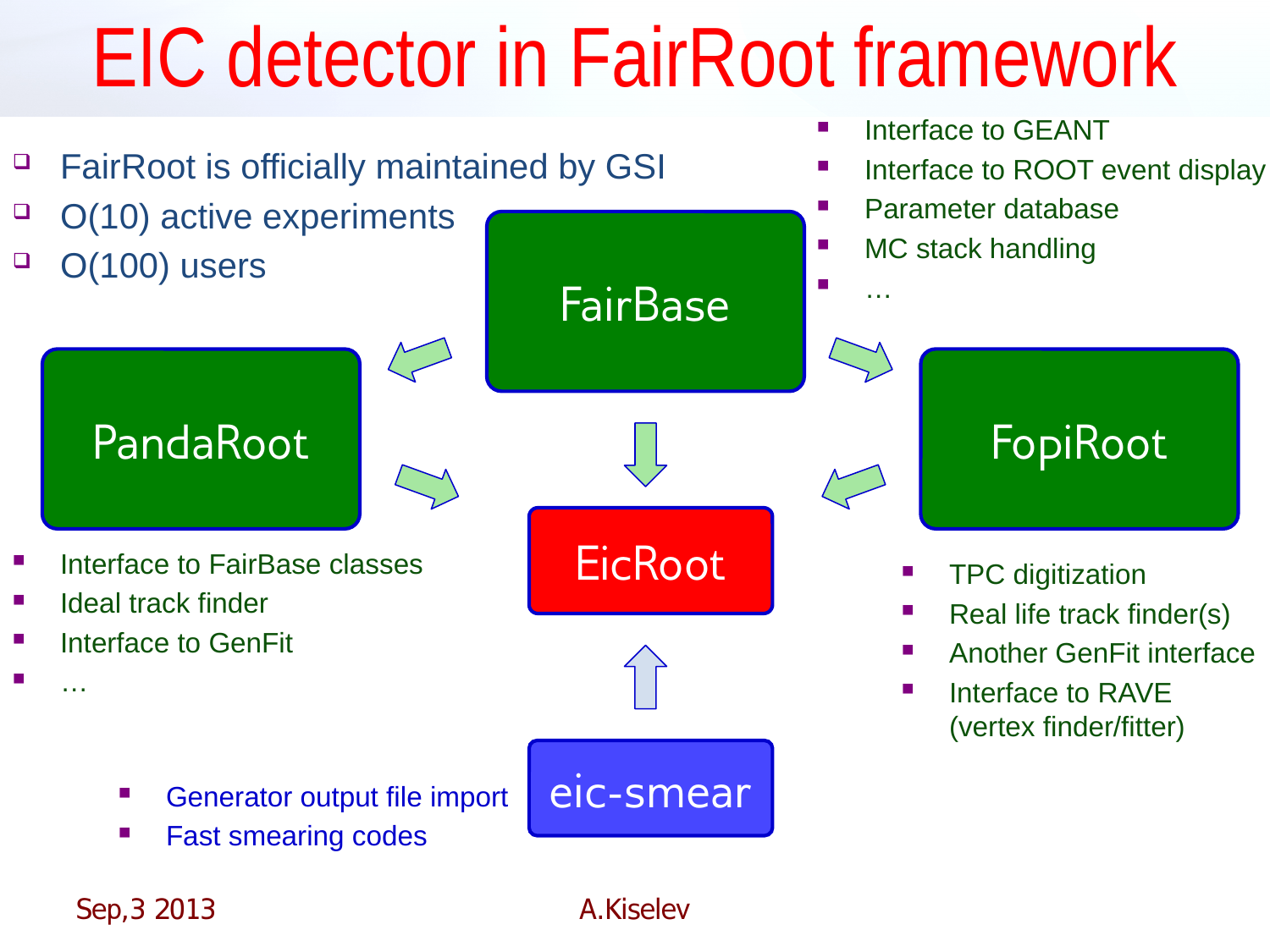

# EIC detector in FairRoot framework
Interface to GEANT
Interface to ROOT event display
Parameter database
MC stack handling
…
FairRoot is officially maintained by GSI
O(10) active experiments
O(100) users
FairBase

PandaRoot
FopiRoot

EicRoot
Interface to FairBase classes
Ideal track finder
Interface to GenFit
…
TPC digitization
Real life track finder(s)
Another GenFit interface
Interface to RAVE (vertex finder/fitter)

eic-smear
Generator output file import
Fast smearing codes
Sep,3 2013
A.Kiselev